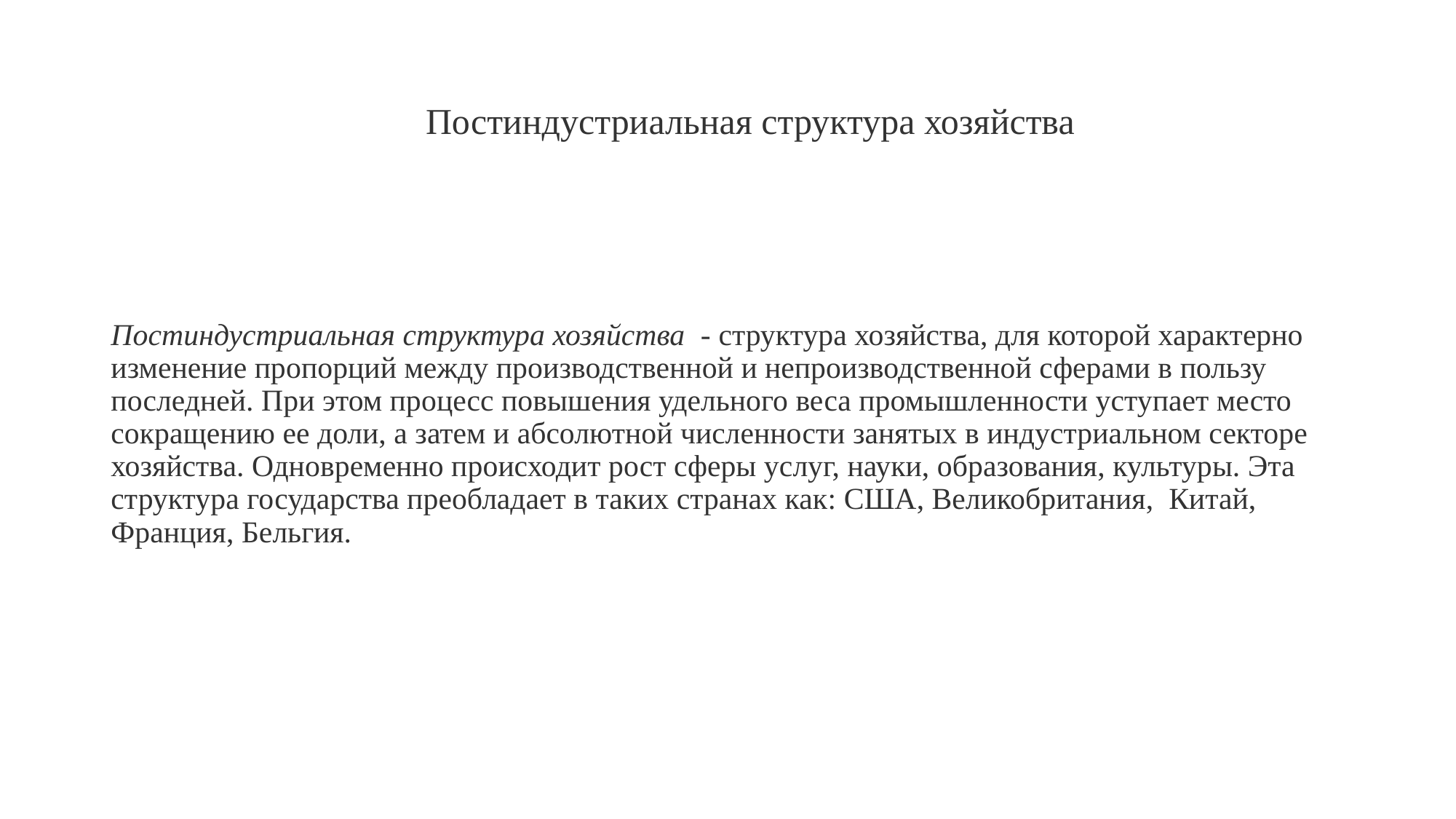

# Постиндустриальная структура хозяйства

Постиндустриальная структура хозяйства  - структура хозяйства, для которой характерно изменение пропорций между производственной и непроизводственной сферами в пользу последней. При этом процесс повышения удельного веса промышленности уступает место сокращению ее доли, а затем и абсолютной численности занятых в индустриальном секторе хозяйства. Одновременно происходит рост сферы услуг, науки, образования, культуры. Эта структура государства преобладает в таких странах как: США, Великобритания,  Китай, Франция, Бельгия.